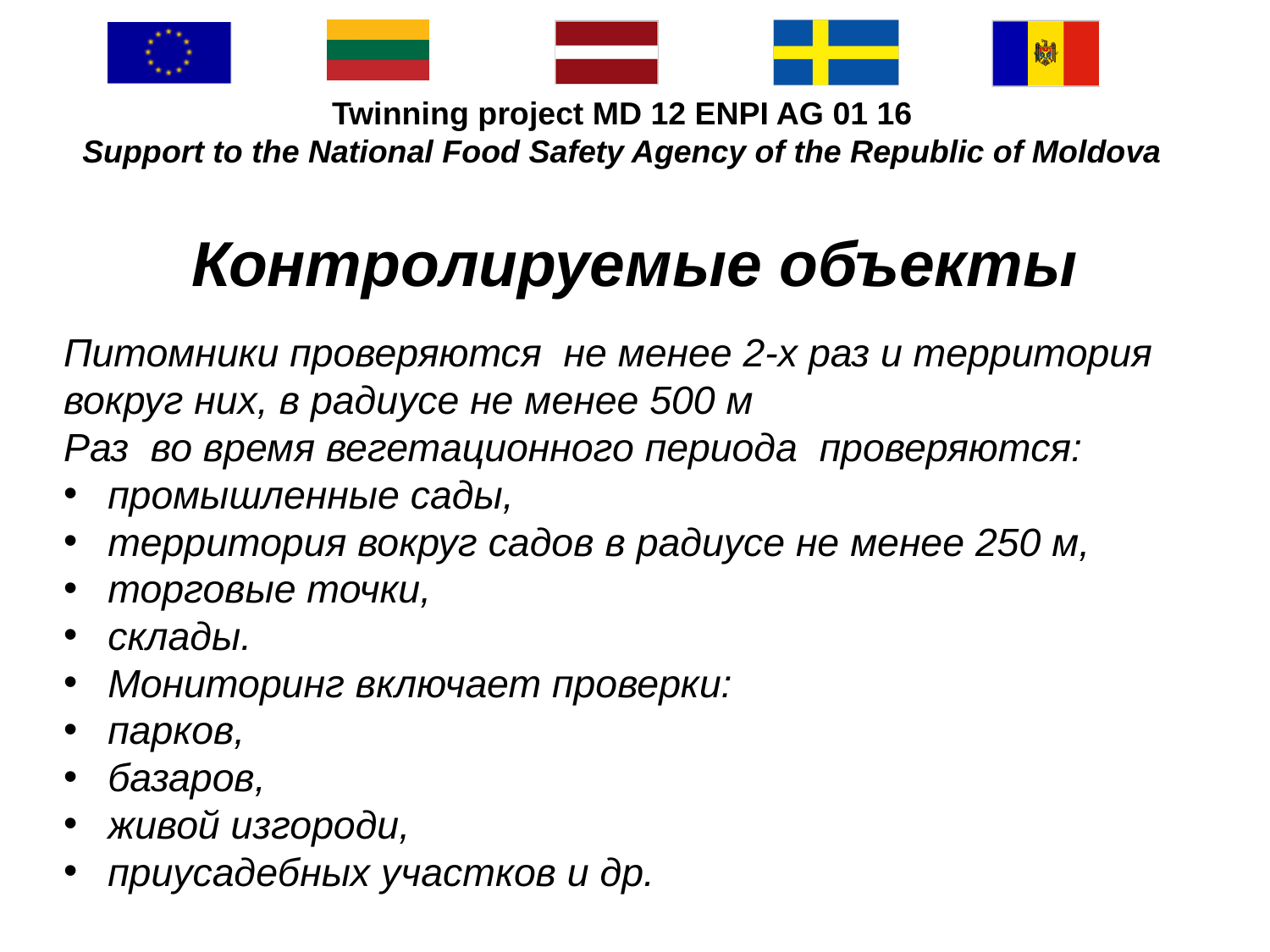

#
Контролируемые объекты
Питомники проверяются  не менее 2-х раз и территория вокруг них, в радиусе не менее 500 м
Раз  во время вегетационного периода  проверяются:
промышленные сады,
территория вокруг садов в радиусе не менее 250 м,
торговые точки,
склады.
Мониторинг включает проверки:
парков,
базаров,
живой изгороди,
приусадебных участков и др.